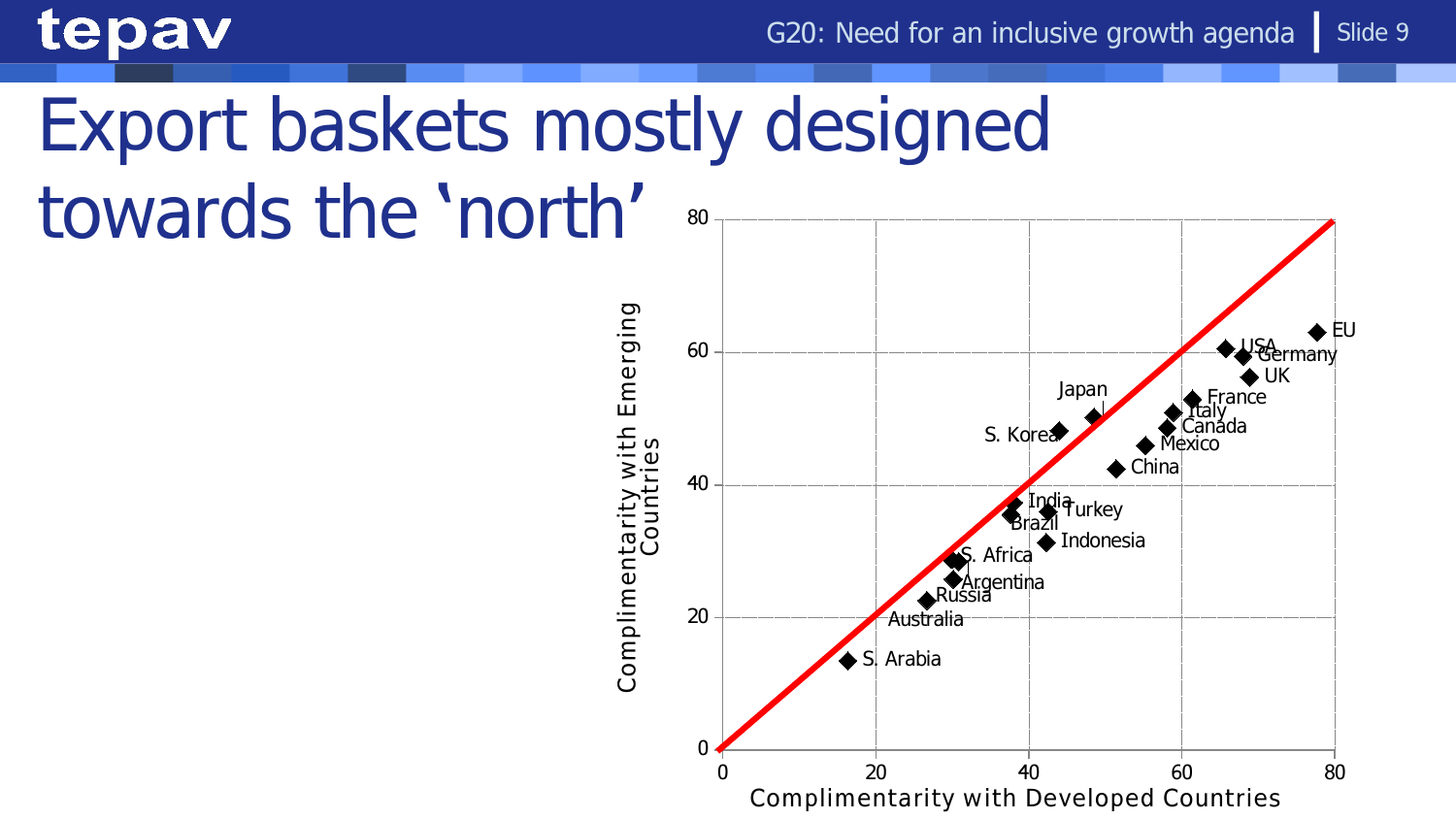

G20: Need for an inclusive growth agenda
Slide 9
# Export baskets mostly designed towards the ‘north’

### Chart

| Category |  |
|---|---|